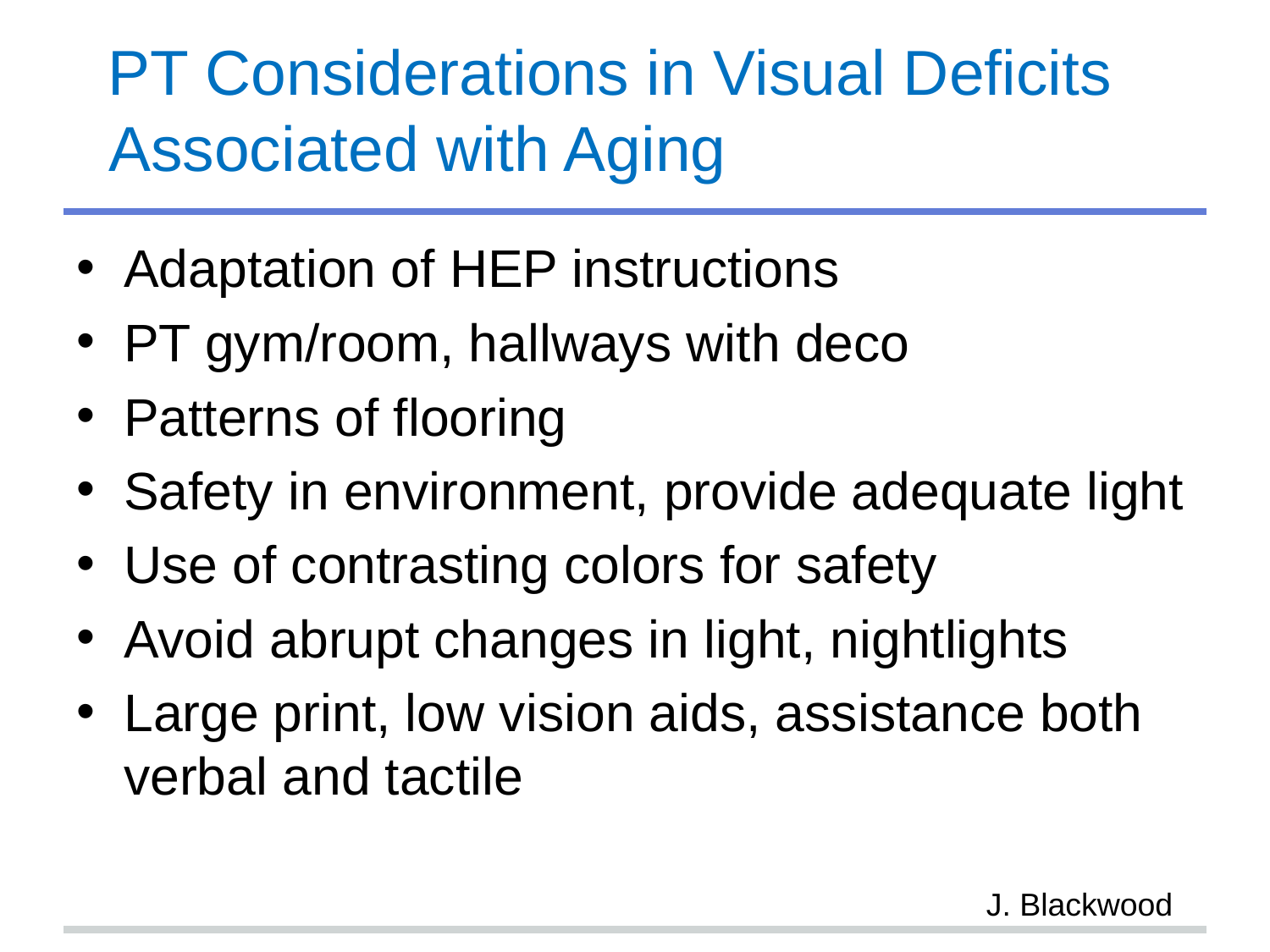

# PT Considerations in Visual Deficits Associated with Aging
Adaptation of HEP instructions
PT gym/room, hallways with deco
Patterns of flooring
Safety in environment, provide adequate light
Use of contrasting colors for safety
Avoid abrupt changes in light, nightlights
Large print, low vision aids, assistance both verbal and tactile

J. Blackwood